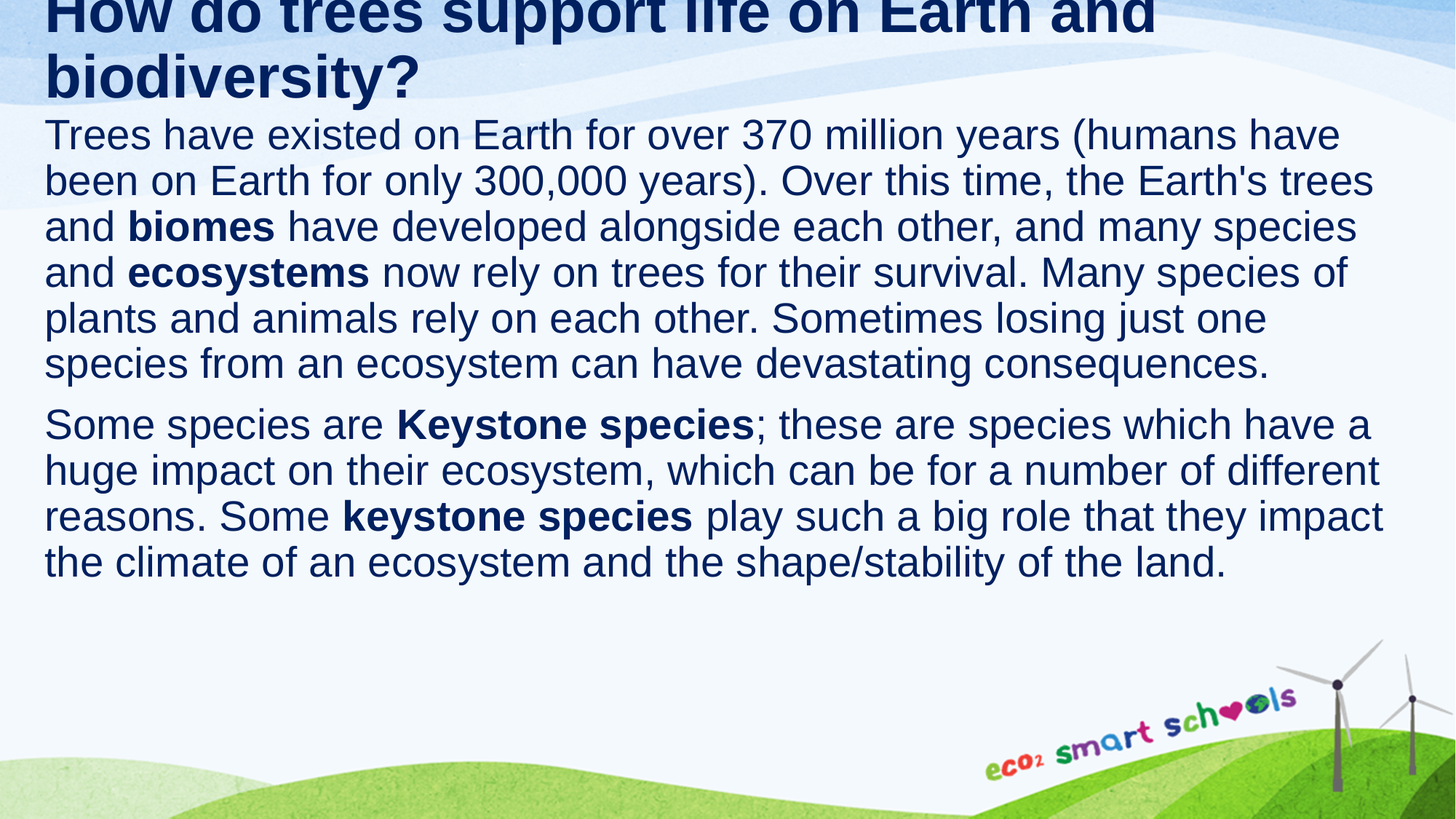

# How do trees support life on Earth and biodiversity?
Trees have existed on Earth for over 370 million years (humans have been on Earth for only 300,000 years). Over this time, the Earth's trees and biomes have developed alongside each other, and many species and ecosystems now rely on trees for their survival. Many species of plants and animals rely on each other. Sometimes losing just one species from an ecosystem can have devastating consequences.
Some species are Keystone species; these are species which have a huge impact on their ecosystem, which can be for a number of different reasons. Some keystone species play such a big role that they impact the climate of an ecosystem and the shape/stability of the land.